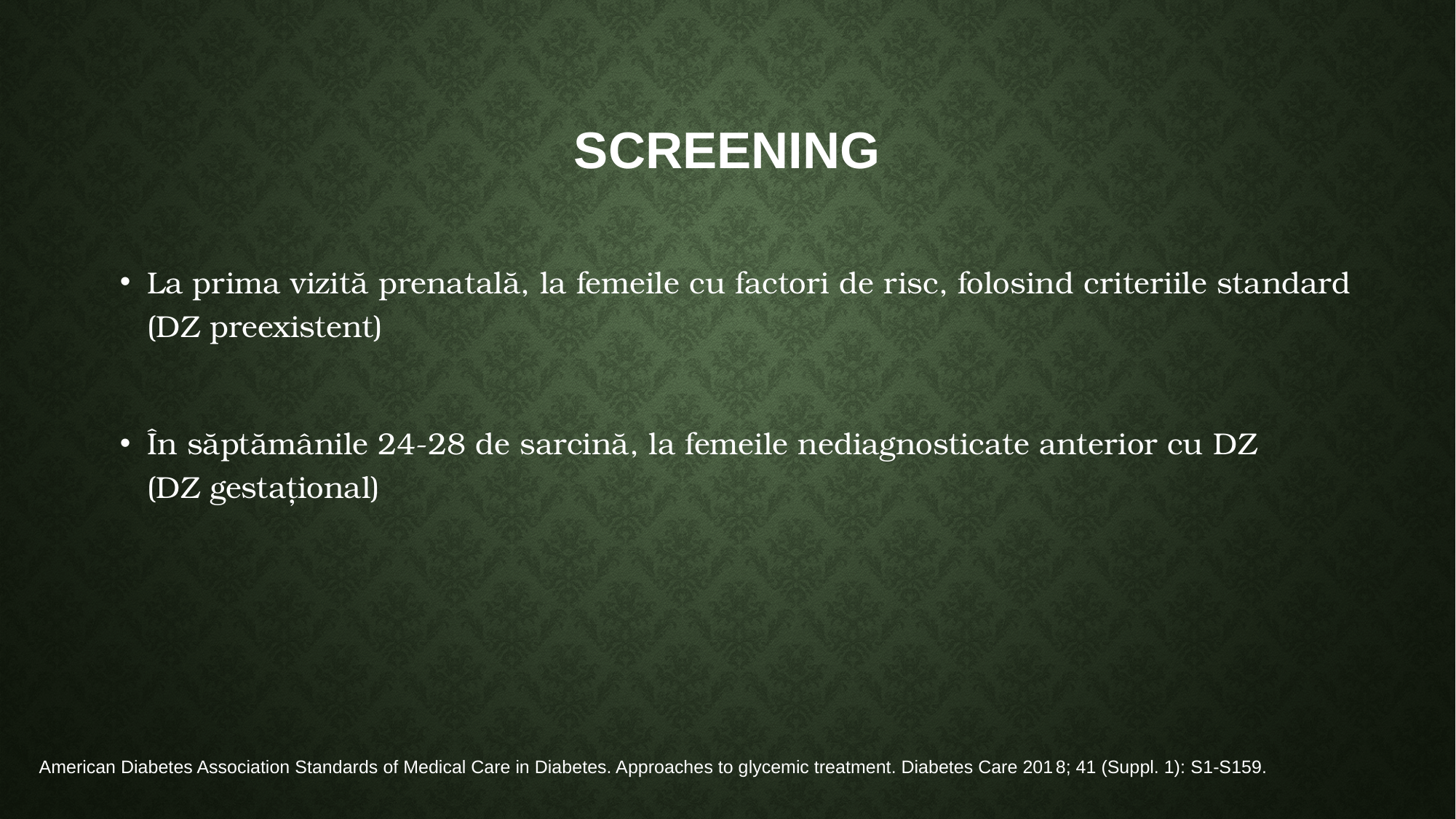

# screening
La prima vizită prenatală, la femeile cu factori de risc, folosind criteriile standard (DZ preexistent)

În săptămânile 24-28 de sarcină, la femeile nediagnosticate anterior cu DZ
(DZ gestațional)
American Diabetes Association Standards of Medical Care in Diabetes. Approaches to glycemic treatment. Diabetes Care 2018; 41 (Suppl. 1): S1-S159.